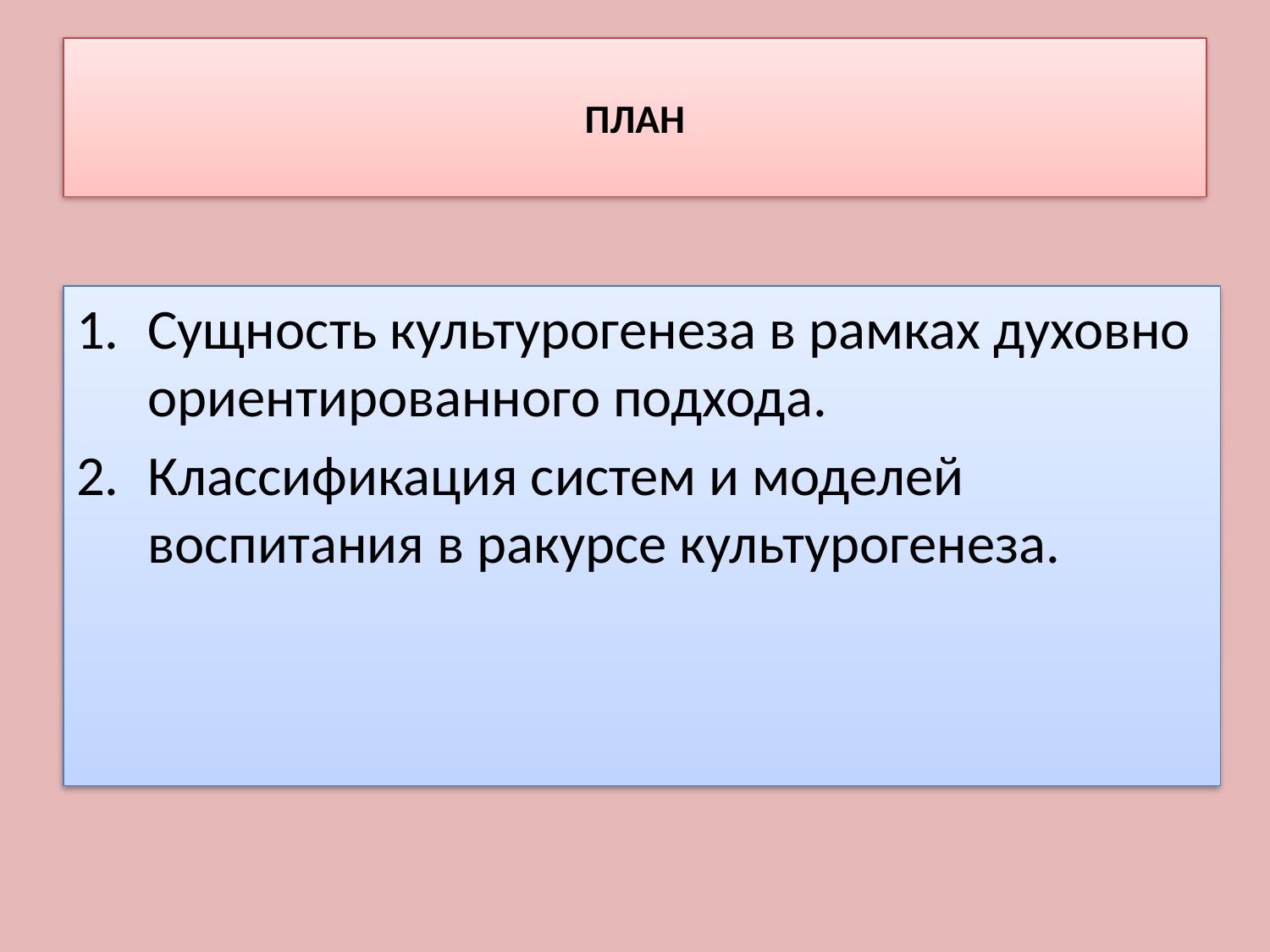

# ПЛАН
Сущность культурогенеза в рамках духовно ориентированного подхода.
Классификация систем и моделей воспитания в ракурсе культурогенеза.